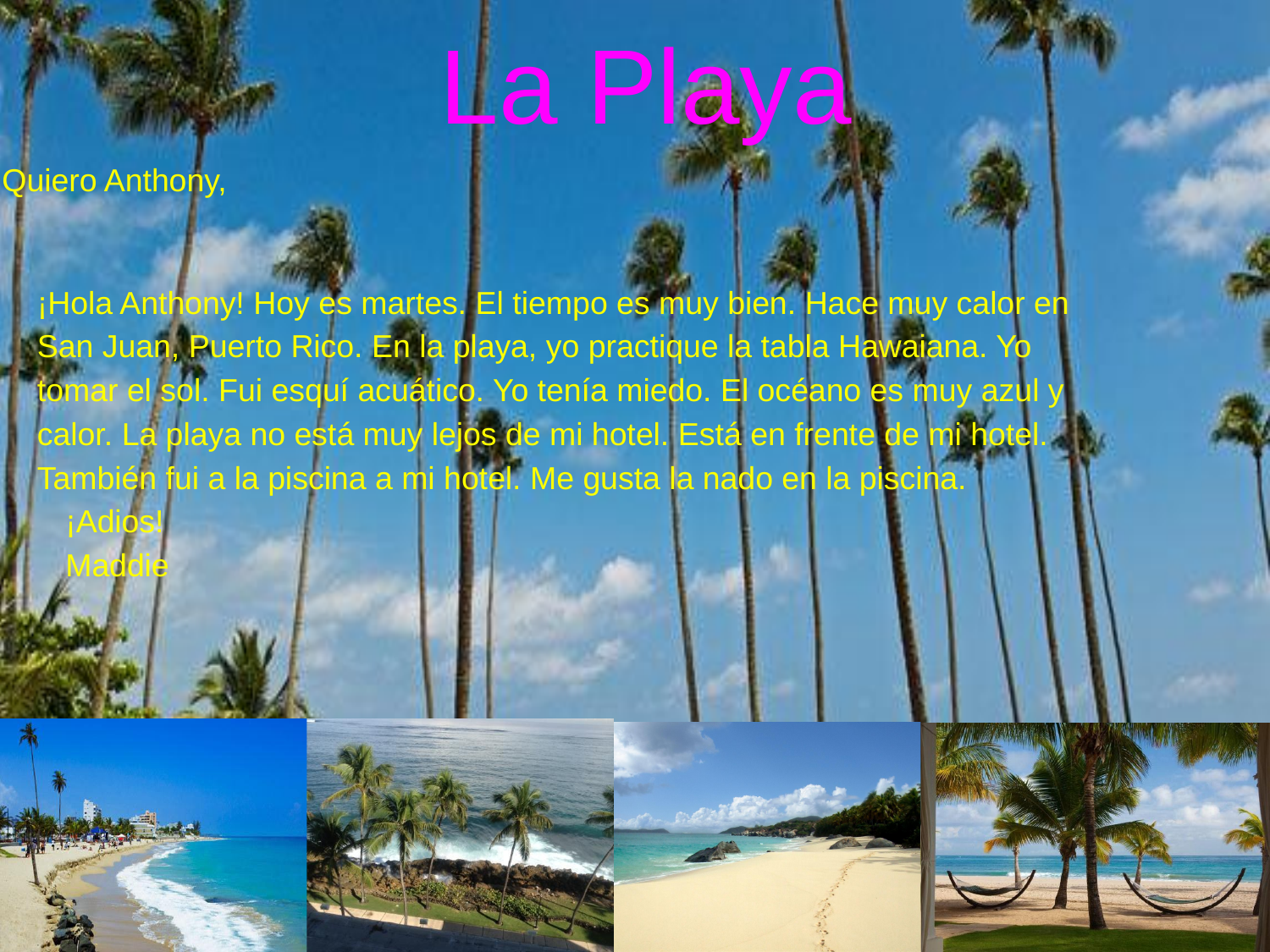

# La Playa

Quiero Anthony,

	¡Hola Anthony! Hoy es martes. El tiempo es muy bien. Hace muy calor en San Juan, Puerto Rico. En la playa, yo practique la tabla Hawaiana. Yo tomar el sol. Fui esquí acuático. Yo tenía miedo. El océano es muy azul y calor. La playa no está muy lejos de mi hotel. Está en frente de mi hotel. También fui a la piscina a mi hotel. Me gusta la nado en la piscina.
¡Adios!
Maddie